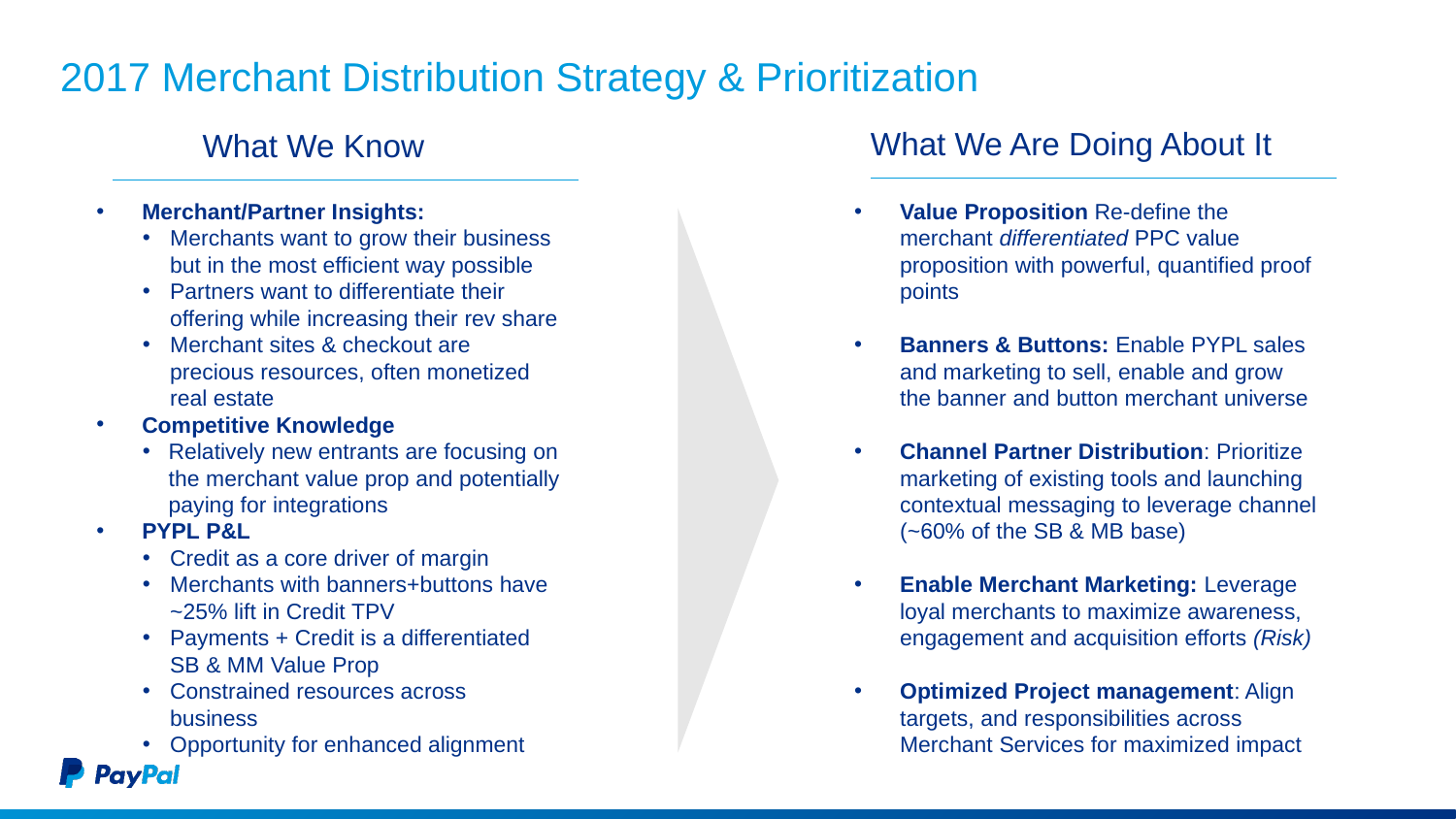

# 2017 Merchant Distribution Strategy & Prioritization
What We Are Doing About It
What We Know
Merchant/Partner Insights:
Merchants want to grow their business but in the most efficient way possible
Partners want to differentiate their offering while increasing their rev share
Merchant sites & checkout are precious resources, often monetized real estate
Competitive Knowledge
Relatively new entrants are focusing on the merchant value prop and potentially paying for integrations
PYPL P&L
Credit as a core driver of margin
Merchants with banners+buttons have ~25% lift in Credit TPV
Payments + Credit is a differentiated SB & MM Value Prop
Constrained resources across business
Opportunity for enhanced alignment
Value Proposition Re-define the merchant differentiated PPC value proposition with powerful, quantified proof points

Banners & Buttons: Enable PYPL sales and marketing to sell, enable and grow the banner and button merchant universe

Channel Partner Distribution: Prioritize marketing of existing tools and launching contextual messaging to leverage channel (~60% of the SB & MB base)

Enable Merchant Marketing: Leverage loyal merchants to maximize awareness, engagement and acquisition efforts (Risk)

Optimized Project management: Align targets, and responsibilities across Merchant Services for maximized impact